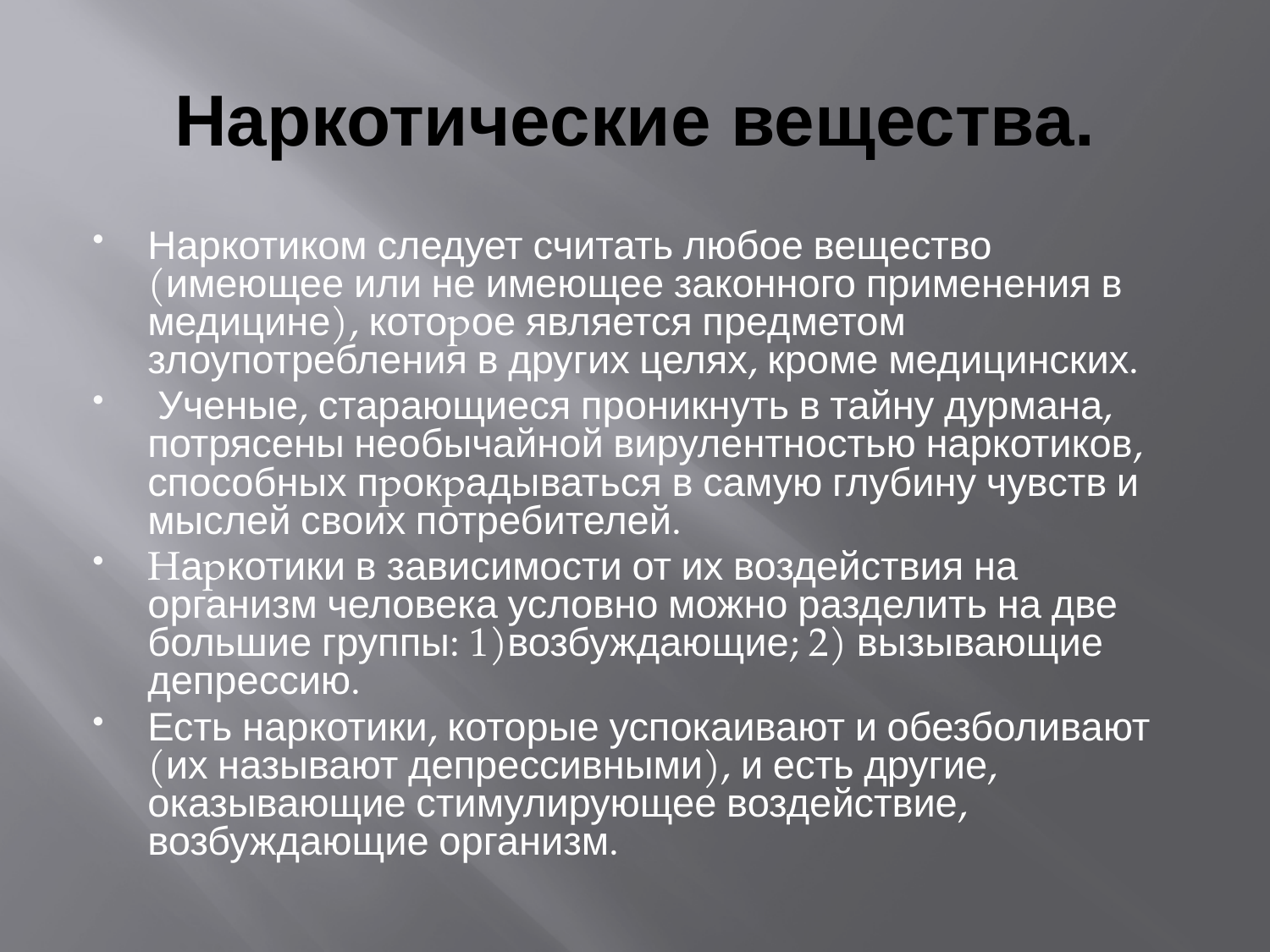

# Наркотические вещества.
Наркотиком следует считать любое вещество (имеющее или не имеющее законного применения в медицине), котоpое является предметом злоупотребления в других целях, кроме медицинских.
 Ученые, старающиеся проникнуть в тайну дурмана, потрясены необычайной вирулентностью наркотиков, способных пpокpадываться в самую глубину чувств и мыслей своих потребителей.
Hаpкотики в зависимости от их воздействия на организм человека условно можно разделить на две большие группы: 1)возбуждающие; 2) вызывающие депрессию.
Есть наркотики, которые успокаивают и обезболивают (их называют депрессивными), и есть другие, оказывающие стимулирующее воздействие, возбуждающие организм.